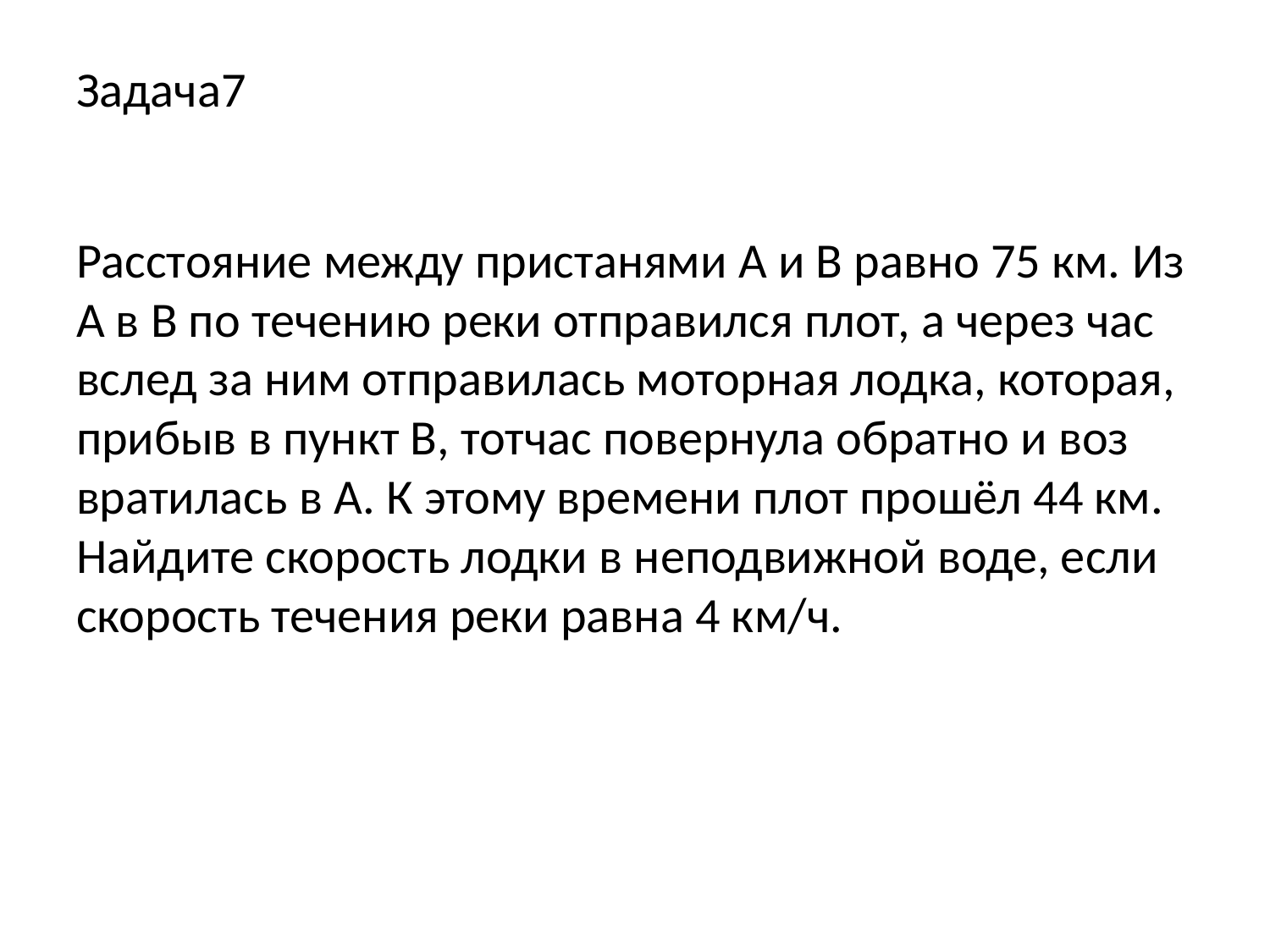

# Задача7
Расстояние между при­ста­ня­ми А и В равно 75 км. Из А в В по те­че­нию реки от­пра­вил­ся плот, а через час вслед за ним от­пра­ви­лась мо­тор­ная лодка, которая, при­быв в пункт В, тот­час по­вер­ну­ла об­рат­но и воз­вра­ти­лась в А. К этому вре­ме­ни плот прошёл 44 км. Най­ди­те ско­рость лодки в не­по­движ­ной воде, если ско­рость те­че­ния реки равна 4 км/ч.